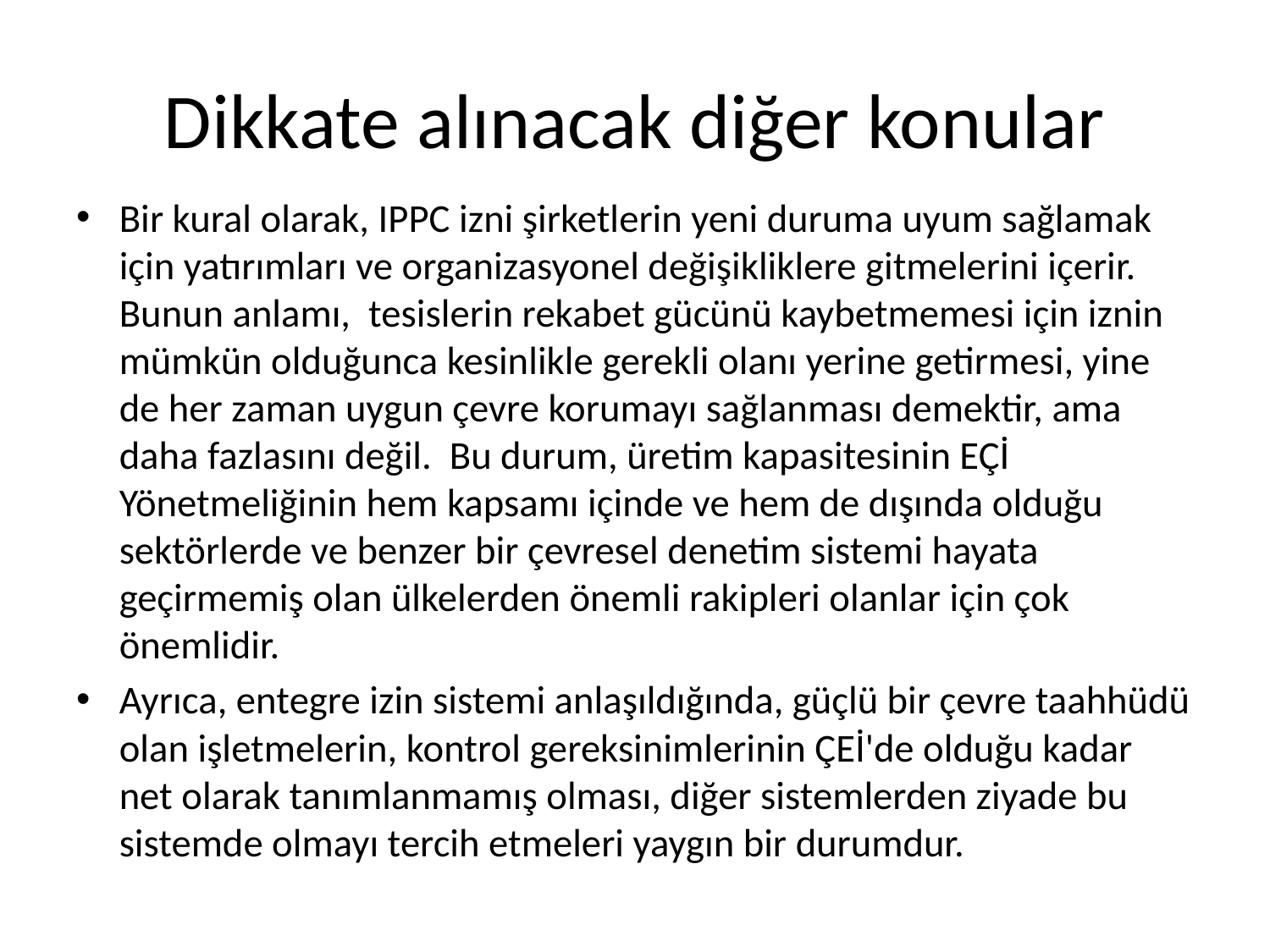

# Dikkate alınacak diğer konular
Bir kural olarak, IPPC izni şirketlerin yeni duruma uyum sağlamak için yatırımları ve organizasyonel değişikliklere gitmelerini içerir. Bunun anlamı,  tesislerin rekabet gücünü kaybetmemesi için iznin mümkün olduğunca kesinlikle gerekli olanı yerine getirmesi, yine de her zaman uygun çevre korumayı sağlanması demektir, ama daha fazlasını değil.  Bu durum, üretim kapasitesinin EÇİ Yönetmeliğinin hem kapsamı içinde ve hem de dışında olduğu sektörlerde ve benzer bir çevresel denetim sistemi hayata geçirmemiş olan ülkelerden önemli rakipleri olanlar için çok önemlidir.
Ayrıca, entegre izin sistemi anlaşıldığında, güçlü bir çevre taahhüdü olan işletmelerin, kontrol gereksinimlerinin ÇEİ'de olduğu kadar net olarak tanımlanmamış olması, diğer sistemlerden ziyade bu sistemde olmayı tercih etmeleri yaygın bir durumdur.